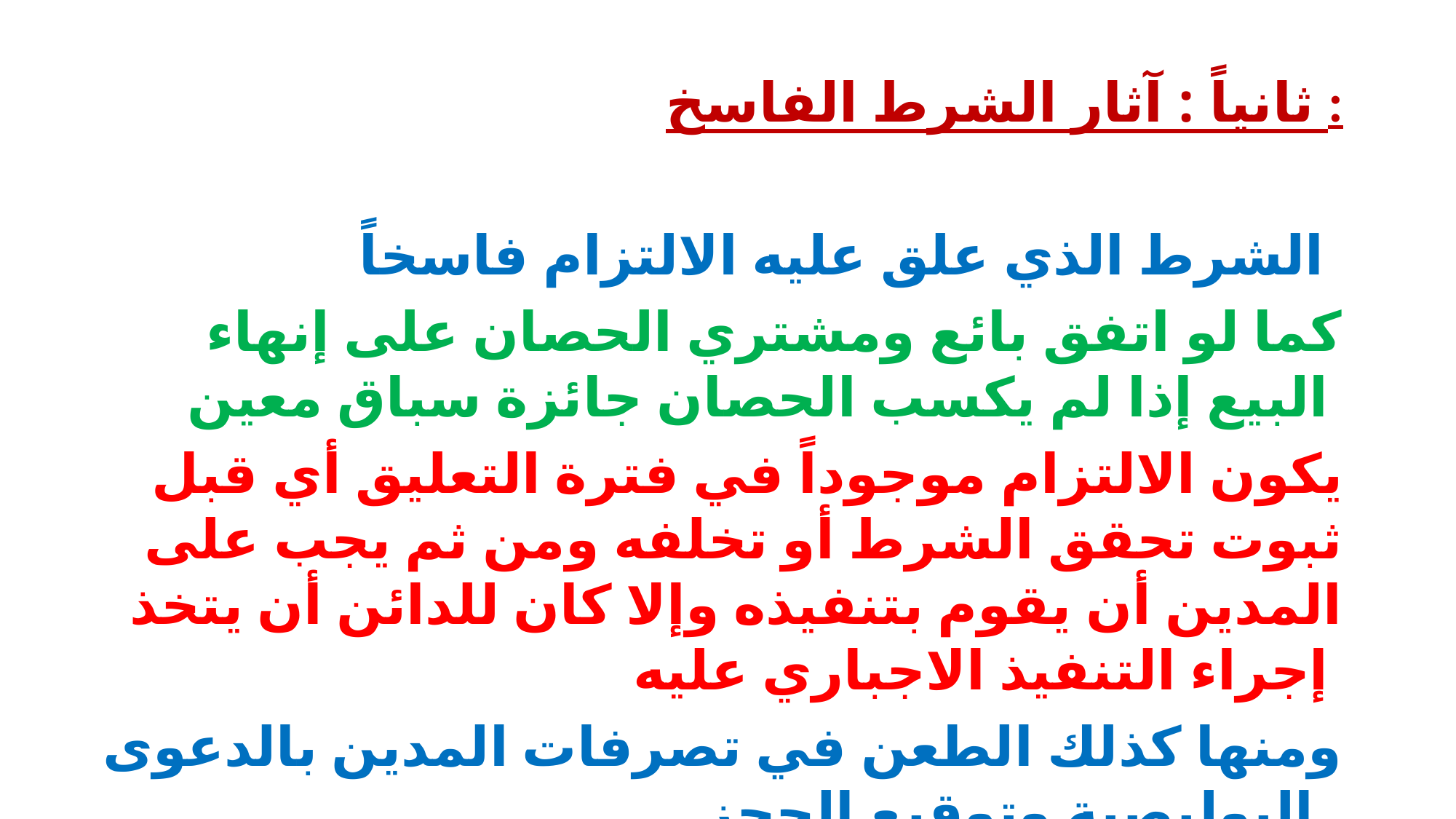

ثانياً : آثار الشرط الفاسخ :

الشرط الذي علق عليه الالتزام فاسخاً
كما لو اتفق بائع ومشتري الحصان على إنهاء البيع إذا لم يكسب الحصان جائزة سباق معين
يكون الالتزام موجوداً في فترة التعليق أي قبل ثبوت تحقق الشرط أو تخلفه ومن ثم يجب على المدين أن يقوم بتنفيذه وإلا كان للدائن أن يتخذ إجراء التنفيذ الاجباري عليه
ومنها كذلك الطعن في تصرفات المدين بالدعوى البوليصية وتوقيع الحجز .